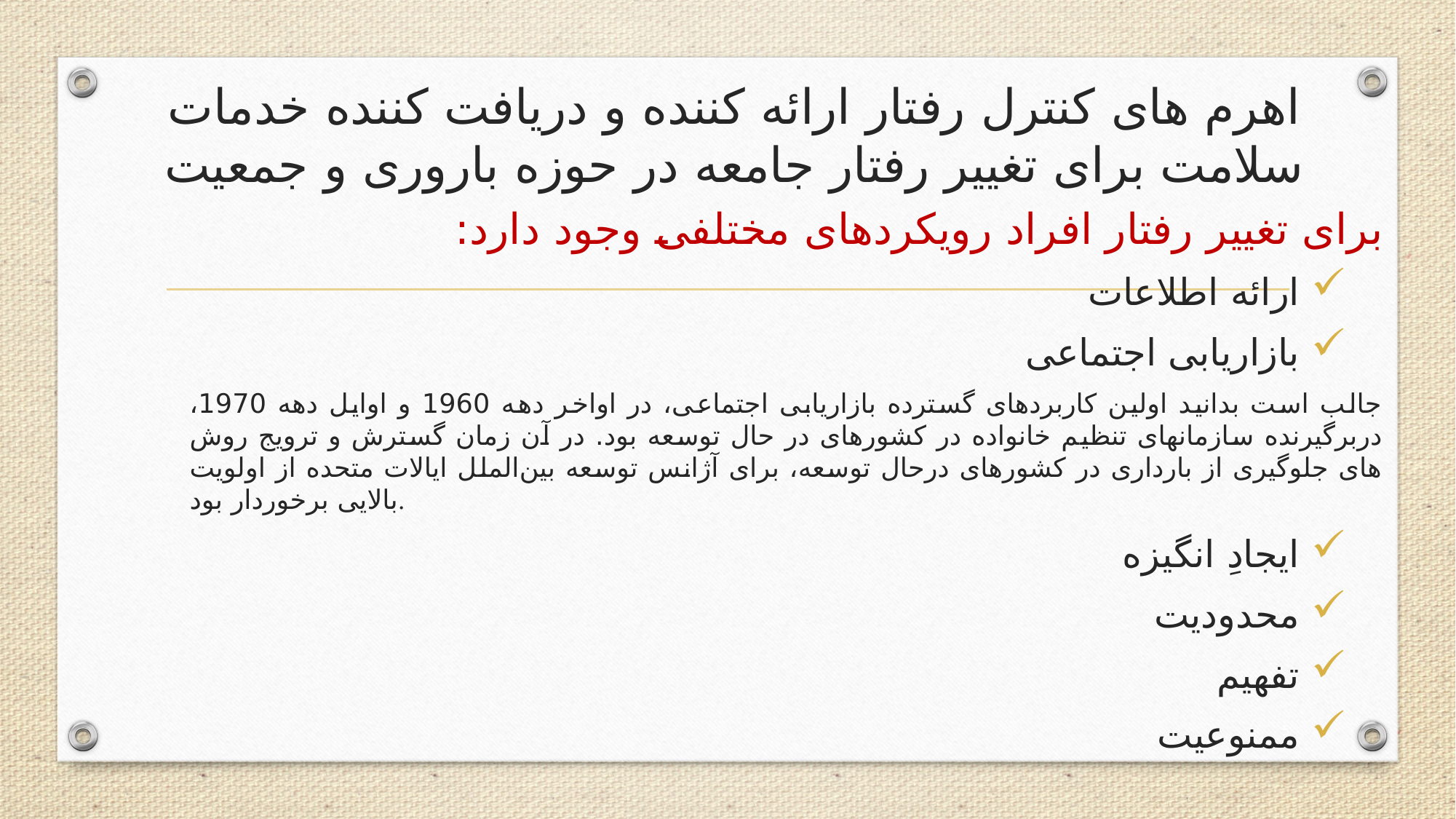

# اهرم های کنترل رفتار ارائه کننده و دریافت کننده خدمات سلامت برای تغییر رفتار جامعه در حوزه باروری و جمعیت
برای تغییر رفتار افراد رویکردهای مختلفی وجود دارد:
ارائه اطلاعات
بازاریابی اجتماعی
جالب است بدانید اولین کاربردهای گسترده بازاریابی اجتماعی، در اواخر دهه 1960 و اوایل دهه 1970، دربرگیرنده سازمانهای تنظیم خانواده در کشورهای در حال توسعه بود. در آن زمان گسترش و ترویج روش های جلوگیری از بارداری در کشورهای درحال توسعه، برای آژانس توسعه بین‌الملل ایالات متحده از اولویت بالایی برخوردار بود.
ایجادِ انگیزه
محدودیت
تفهیم
ممنوعیت
5